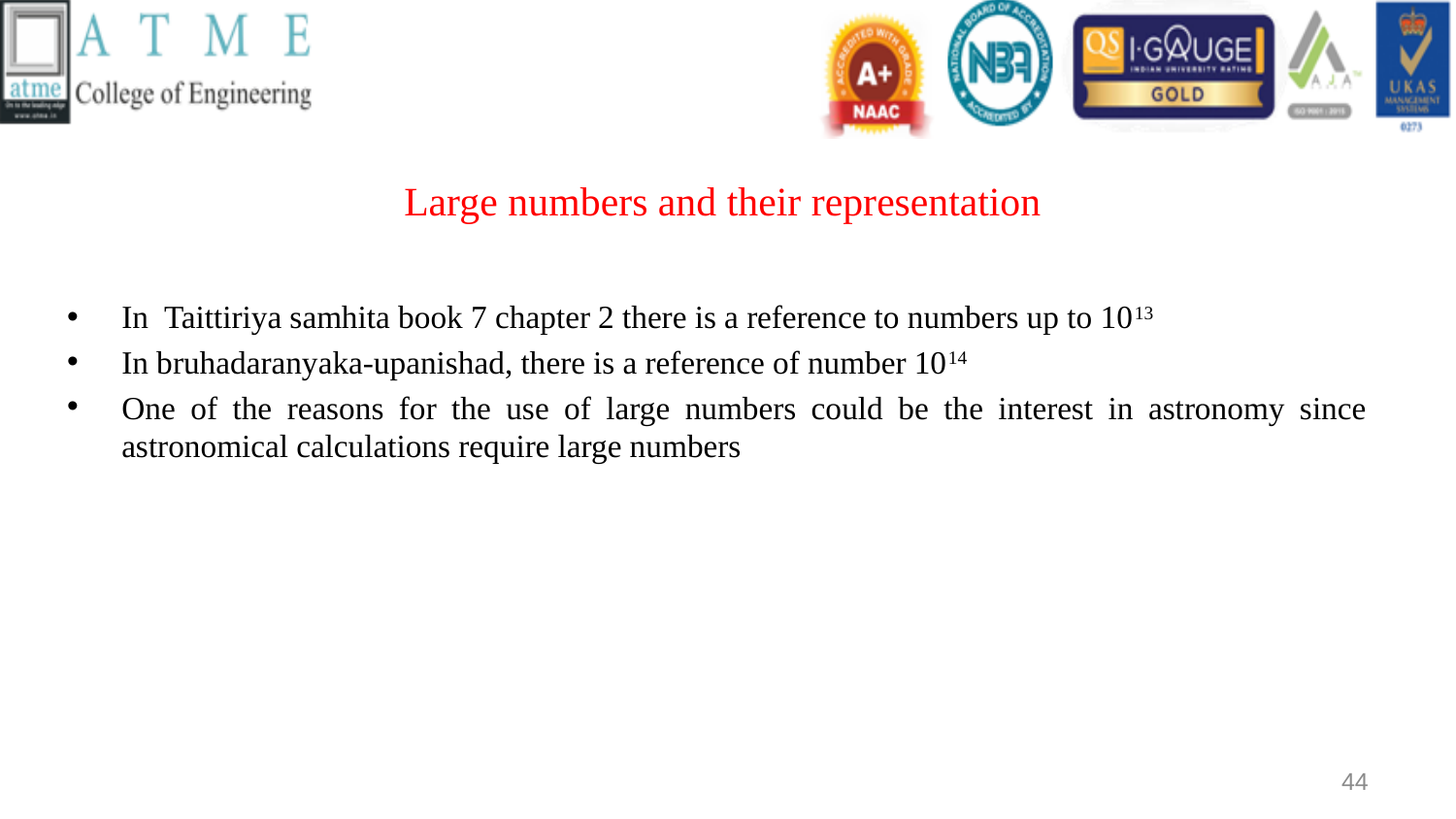

# Large numbers and their representation
In  Taittiriya samhita book 7 chapter 2 there is a reference to numbers up to 1013
In bruhadaranyaka-upanishad, there is a reference of number 1014
One of the reasons for the use of large numbers could be the interest in astronomy since astronomical calculations require large numbers

44